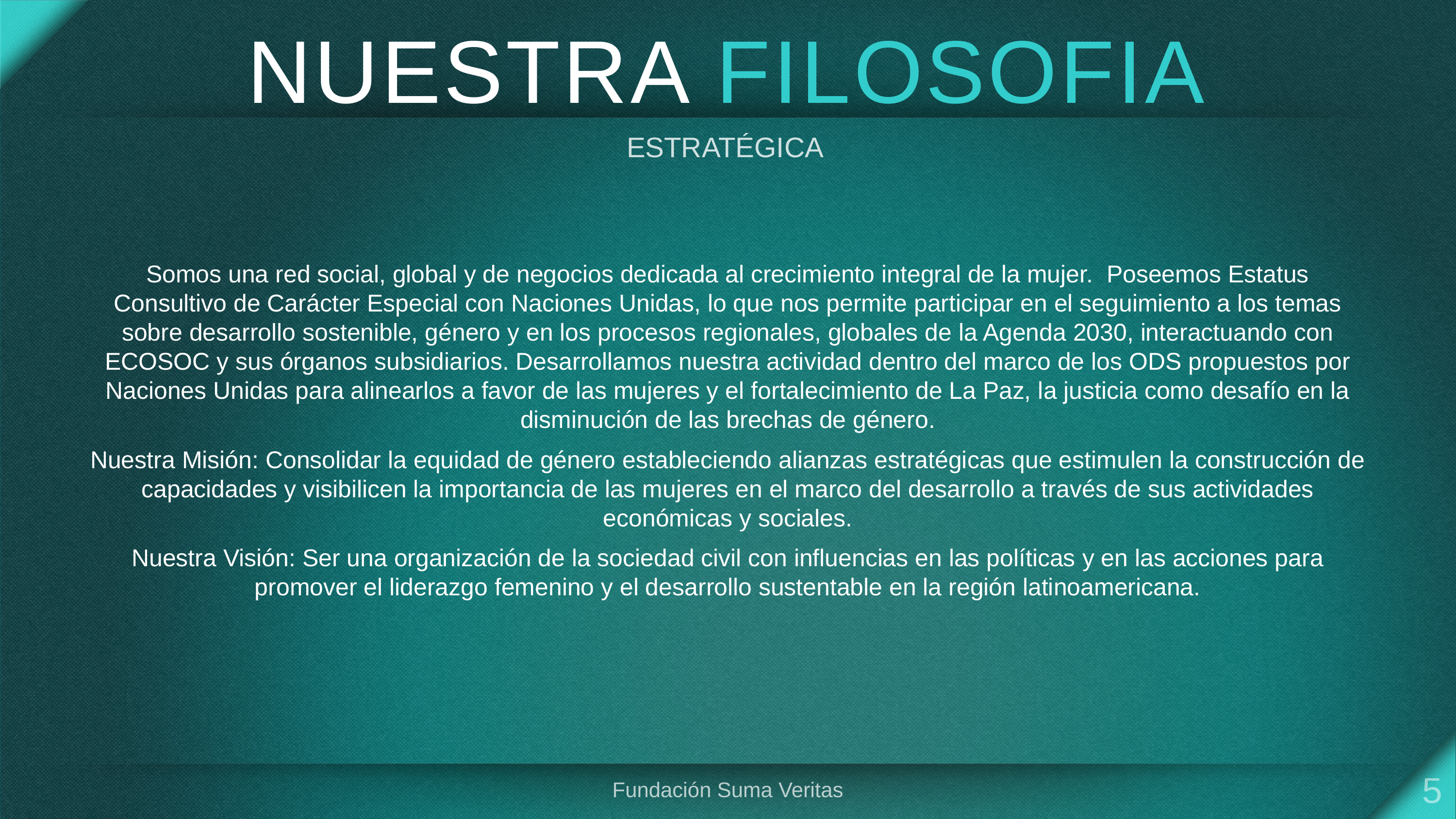

# NUESTRA FILOSOFIA
ESTRATÉGICA

Somos una red social, global y de negocios dedicada al crecimiento integral de la mujer.  Poseemos Estatus Consultivo de Carácter Especial con Naciones Unidas, lo que nos permite participar en el seguimiento a los temas sobre desarrollo sostenible, género y en los procesos regionales, globales de la Agenda 2030, interactuando con ECOSOC y sus órganos subsidiarios. Desarrollamos nuestra actividad dentro del marco de los ODS propuestos por Naciones Unidas para alinearlos a favor de las mujeres y el fortalecimiento de La Paz, la justicia como desafío en la disminución de las brechas de género.
Nuestra Misión: Consolidar la equidad de género estableciendo alianzas estratégicas que estimulen la construcción de capacidades y visibilicen la importancia de las mujeres en el marco del desarrollo a través de sus actividades económicas y sociales.
Nuestra Visión: Ser una organización de la sociedad civil con influencias en las políticas y en las acciones para promover el liderazgo femenino y el desarrollo sustentable en la región latinoamericana.
5
Fundación Suma Veritas